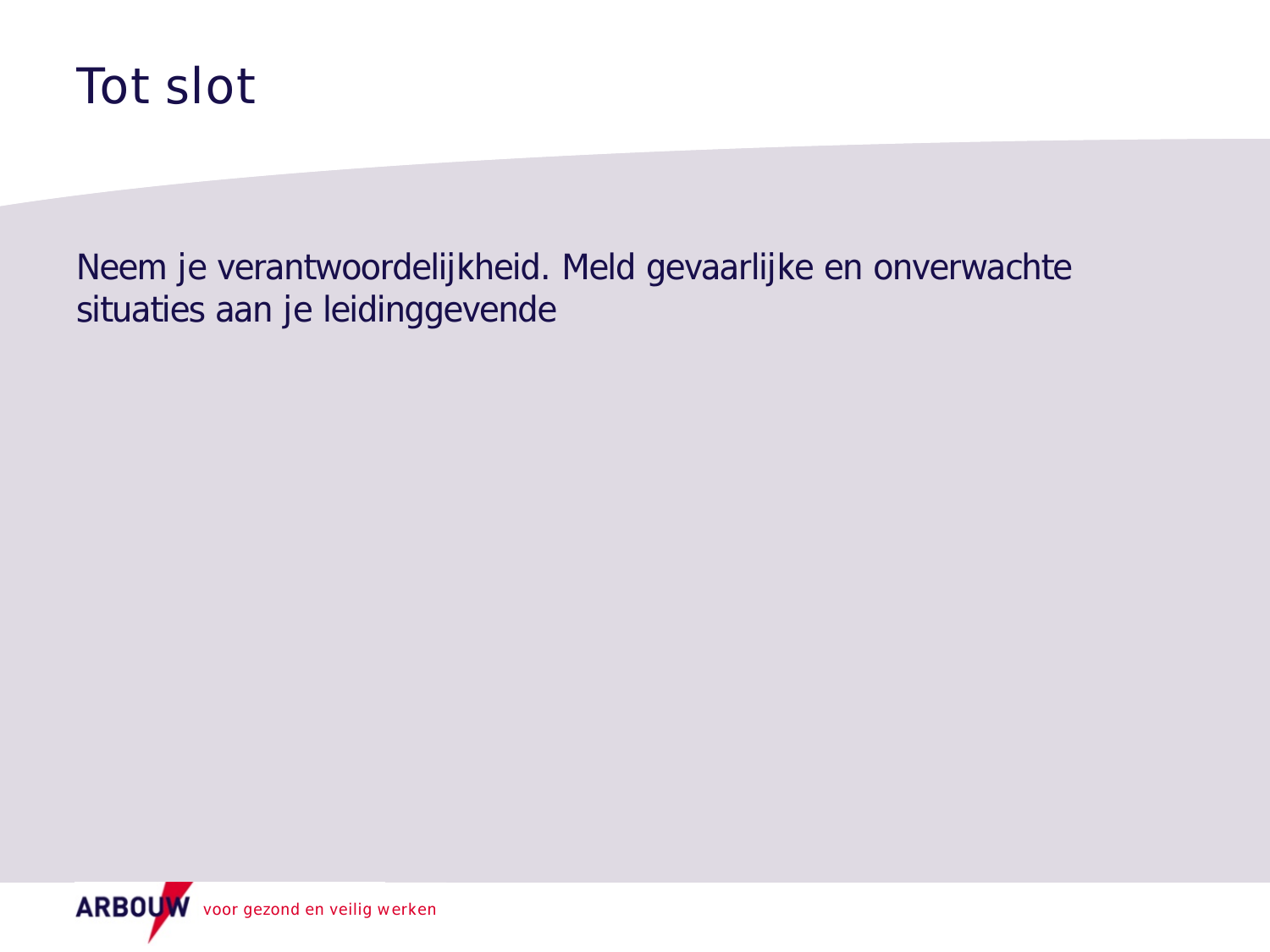

# Tot slot
Neem je verantwoordelijkheid. Meld gevaarlijke en onverwachte situaties aan je leidinggevende